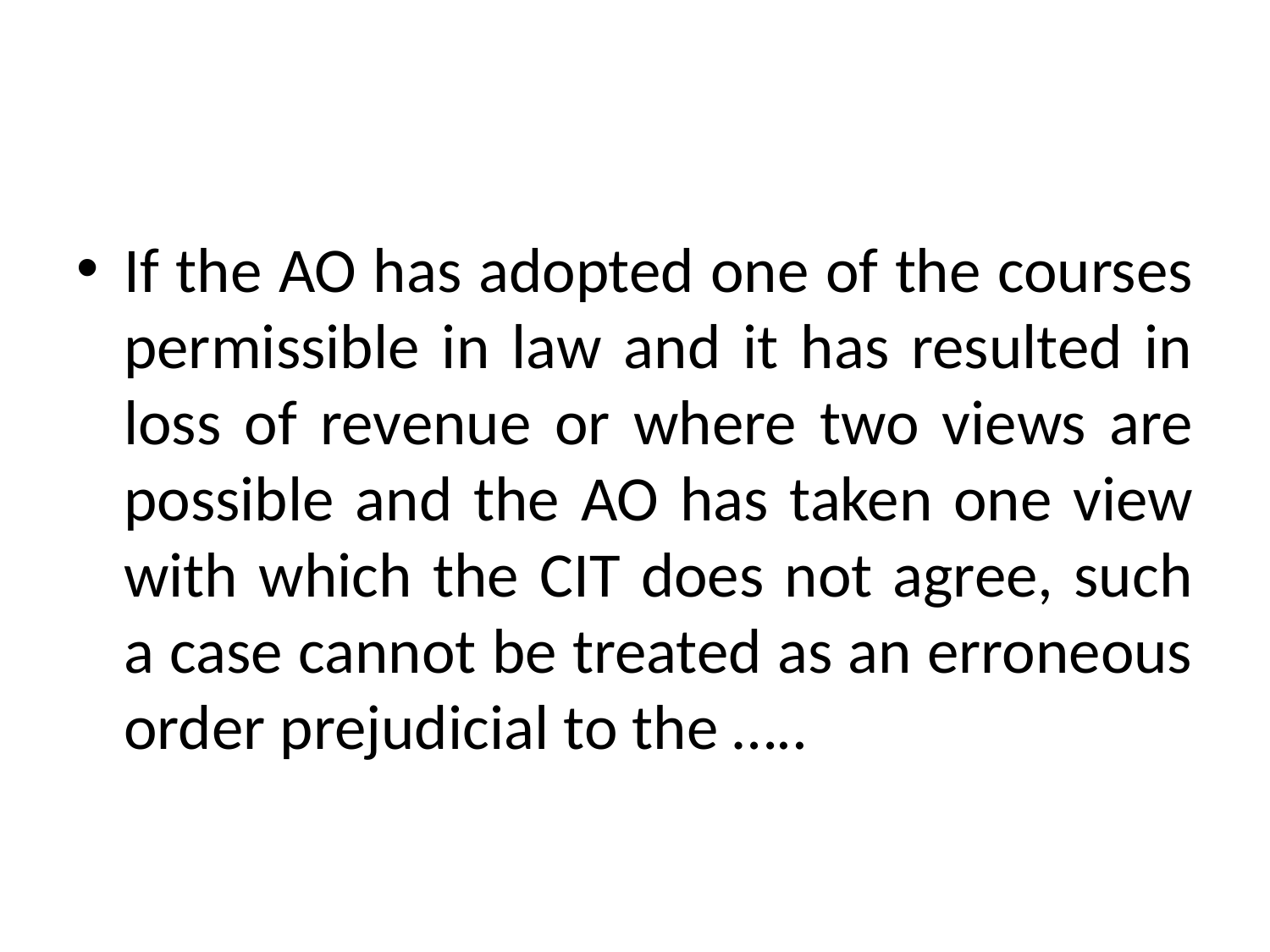

#
If the AO has adopted one of the courses permissible in law and it has resulted in loss of revenue or where two views are possible and the AO has taken one view with which the CIT does not agree, such a case cannot be treated as an erroneous order prejudicial to the …..